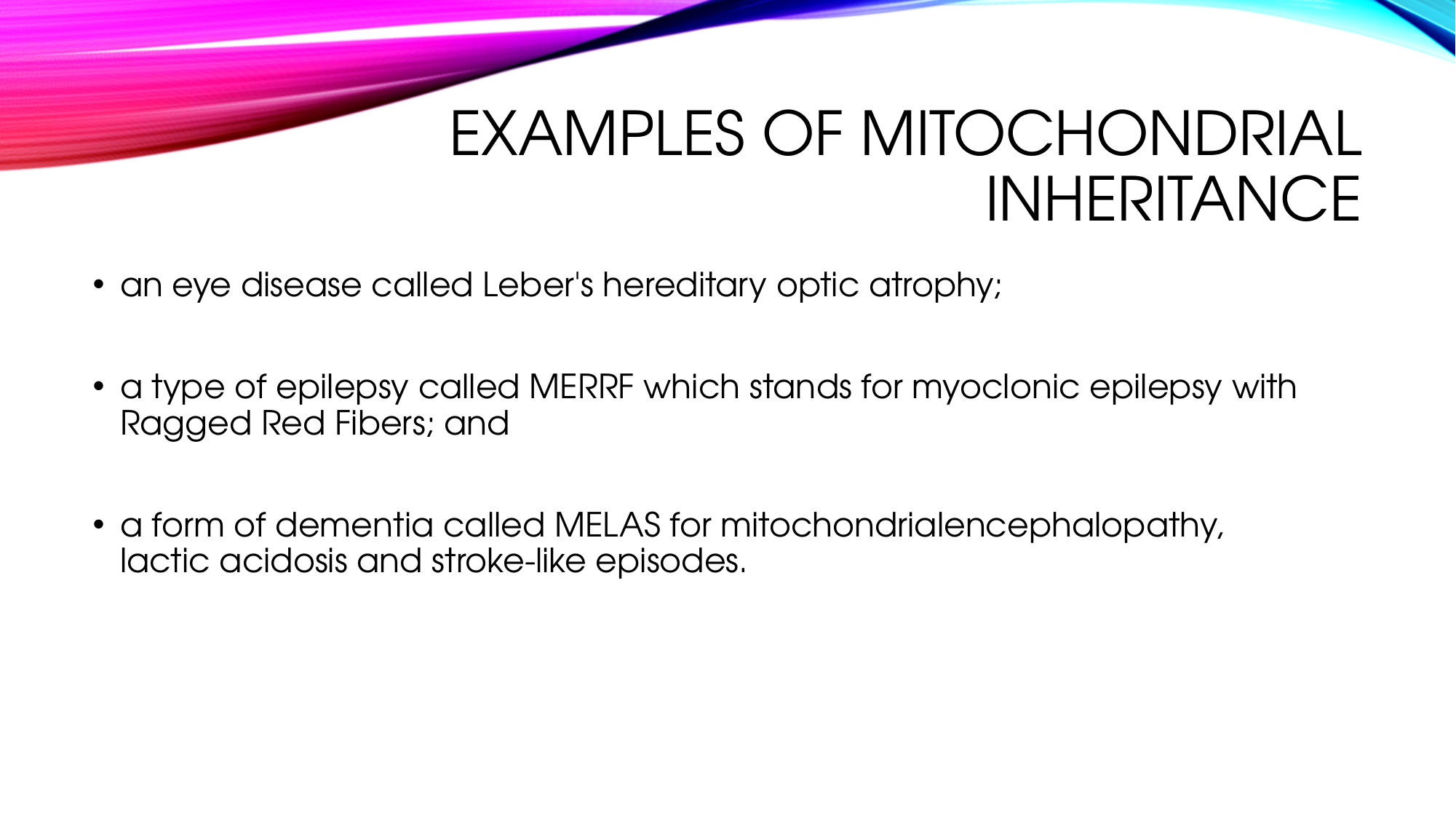

# Examples of mitochondrial inheritance
an eye disease called Leber's hereditary optic atrophy;

a type of epilepsy called MERRF which stands for myoclonic epilepsy with Ragged Red Fibers; and

a form of dementia called MELAS for mitochondrialencephalopathy, lactic acidosis and stroke-like episodes.